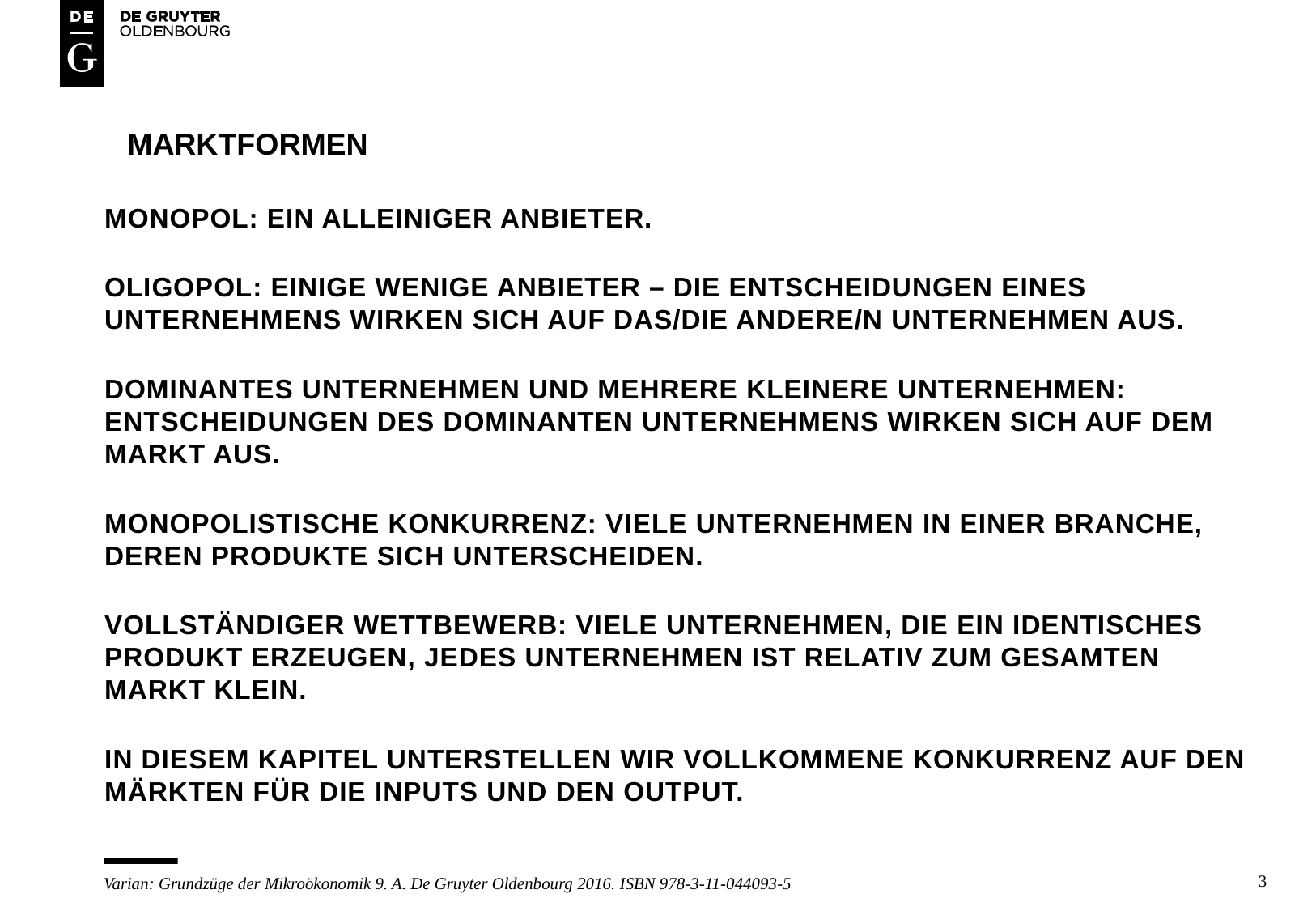

# MARKTFORMEN
MONOPOL: EIN ALLEINIGER ANBIETER.
OLIGOPOL: EINIGE WENIGE ANBIETER – DIE ENTSCHEIDUNGEN EINES UNTERNEHMENS WIRKEN SICH AUF DAS/DIE ANDERE/N UNTERNEHMEN AUS.
DOMINANTES UNTERNEHMEN UND MEHRERE KLEINERE UNTERNEHMEN: ENTSCHEIDUNGEN DES DOMINANTEN UNTERNEHMENS WIRKEN SICH AUF DEM MARKT AUS.
MONOPOLISTISCHE KONKURRENZ: VIELE UNTERNEHMEN IN EINER bRANCHE, DEREN PRODUKTE SICH UNTERSCHEIDEN.
VOLLSTÄNDIGER WETTBEWERB: VIELE UNTERNEHMEN, DIE EIN IDENTISCHES PRODUKT ERZEUGEN, JEDES UNTERNEHMEN IST RELATIV ZUM GESAMTEN MARKT KLEIN.
In diesem kapitel unterstellen wir vollkommene konkurrenz auf den märkten für die inputs und deN output.
3
Varian: Grundzüge der Mikroökonomik 9. A. De Gruyter Oldenbourg 2016. ISBN 978-3-11-044093-5